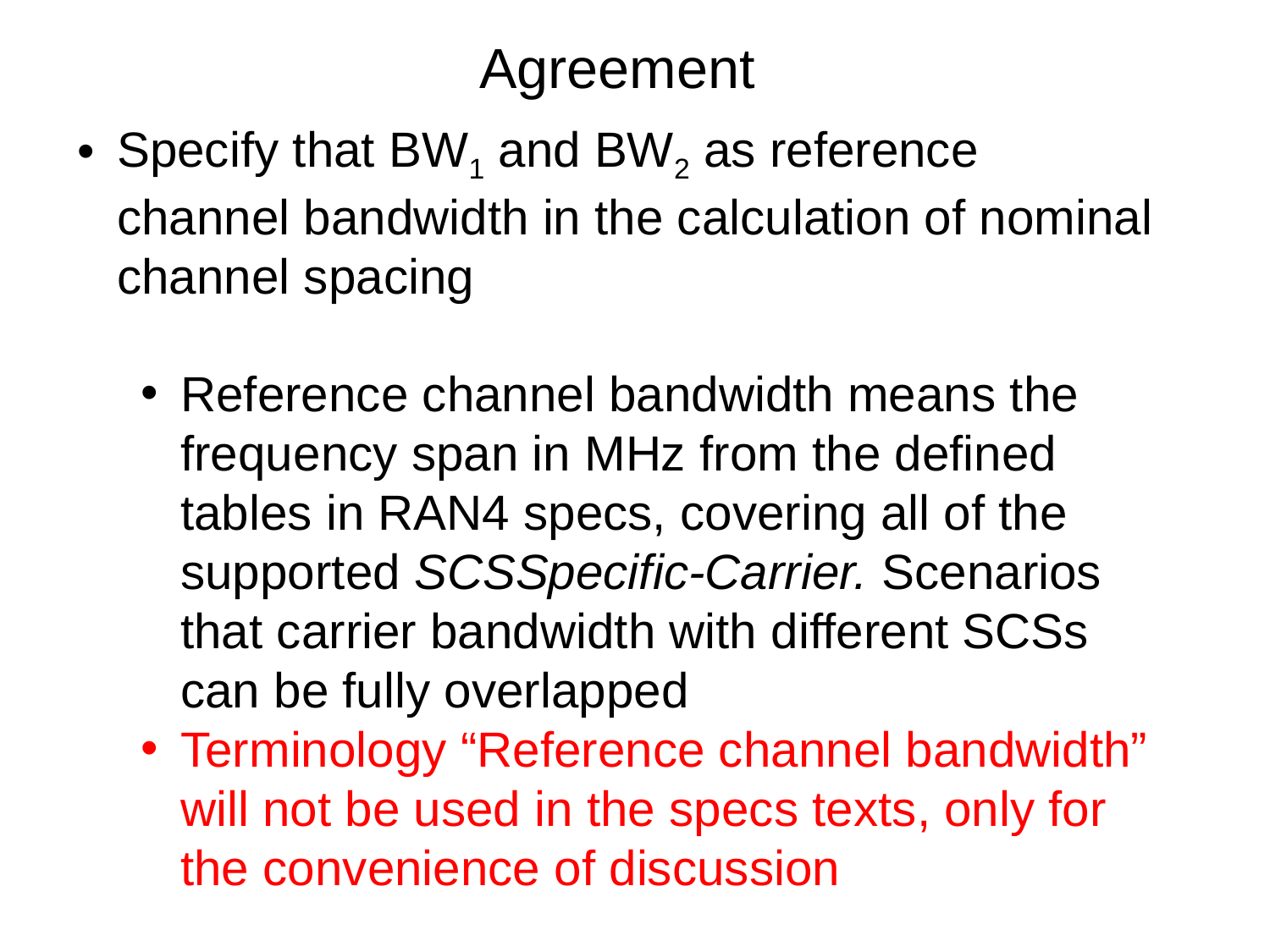

Agreement
Specify that BW1 and BW2 as reference channel bandwidth in the calculation of nominal channel spacing

Reference channel bandwidth means the frequency span in MHz from the defined tables in RAN4 specs, covering all of the supported SCSSpecific-Carrier. Scenarios that carrier bandwidth with different SCSs can be fully overlapped
Terminology “Reference channel bandwidth” will not be used in the specs texts, only for the convenience of discussion